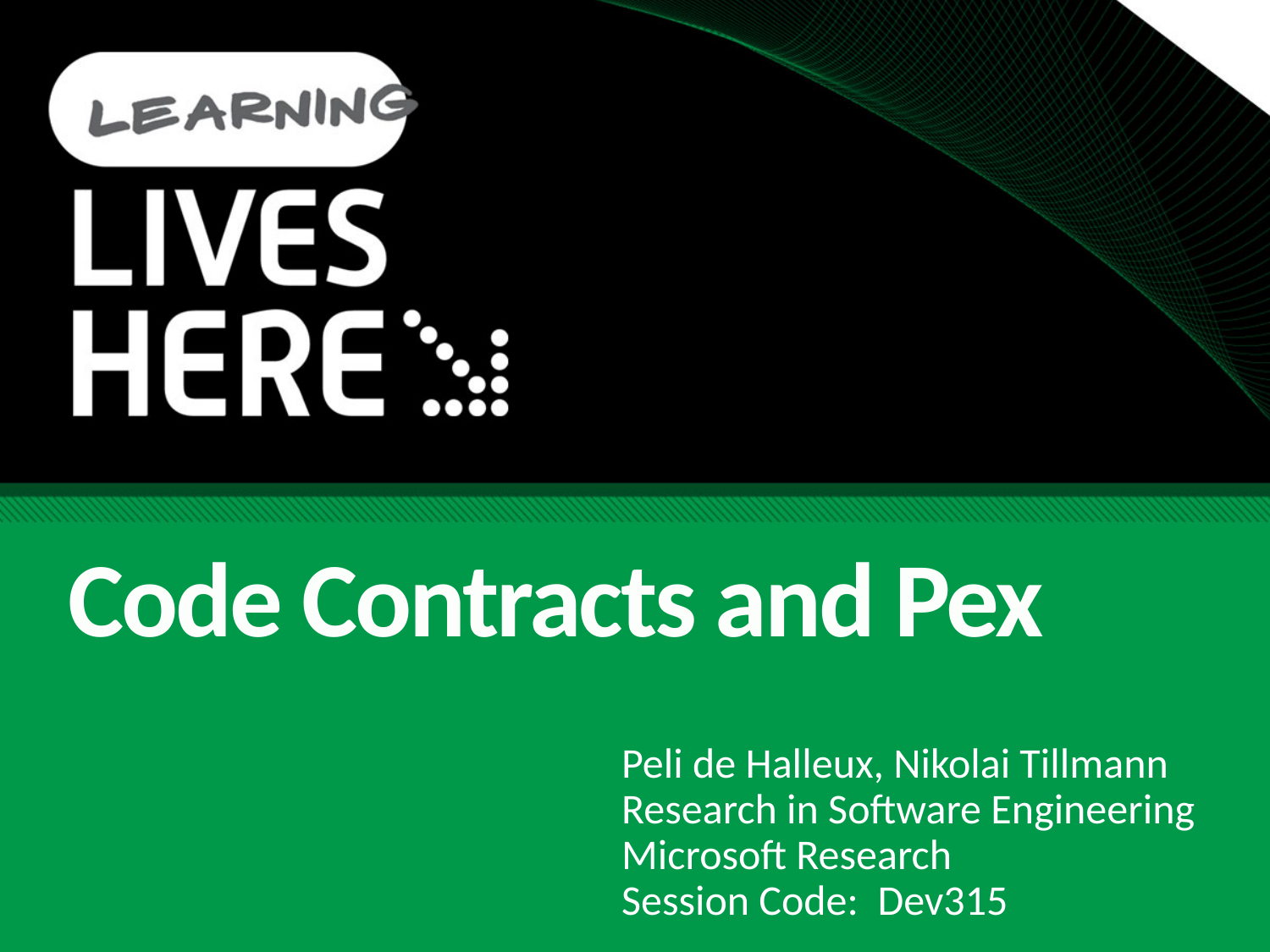

# Code Contracts and Pex
Peli de Halleux, Nikolai Tillmann
Research in Software Engineering
Microsoft Research
Session Code:  Dev315